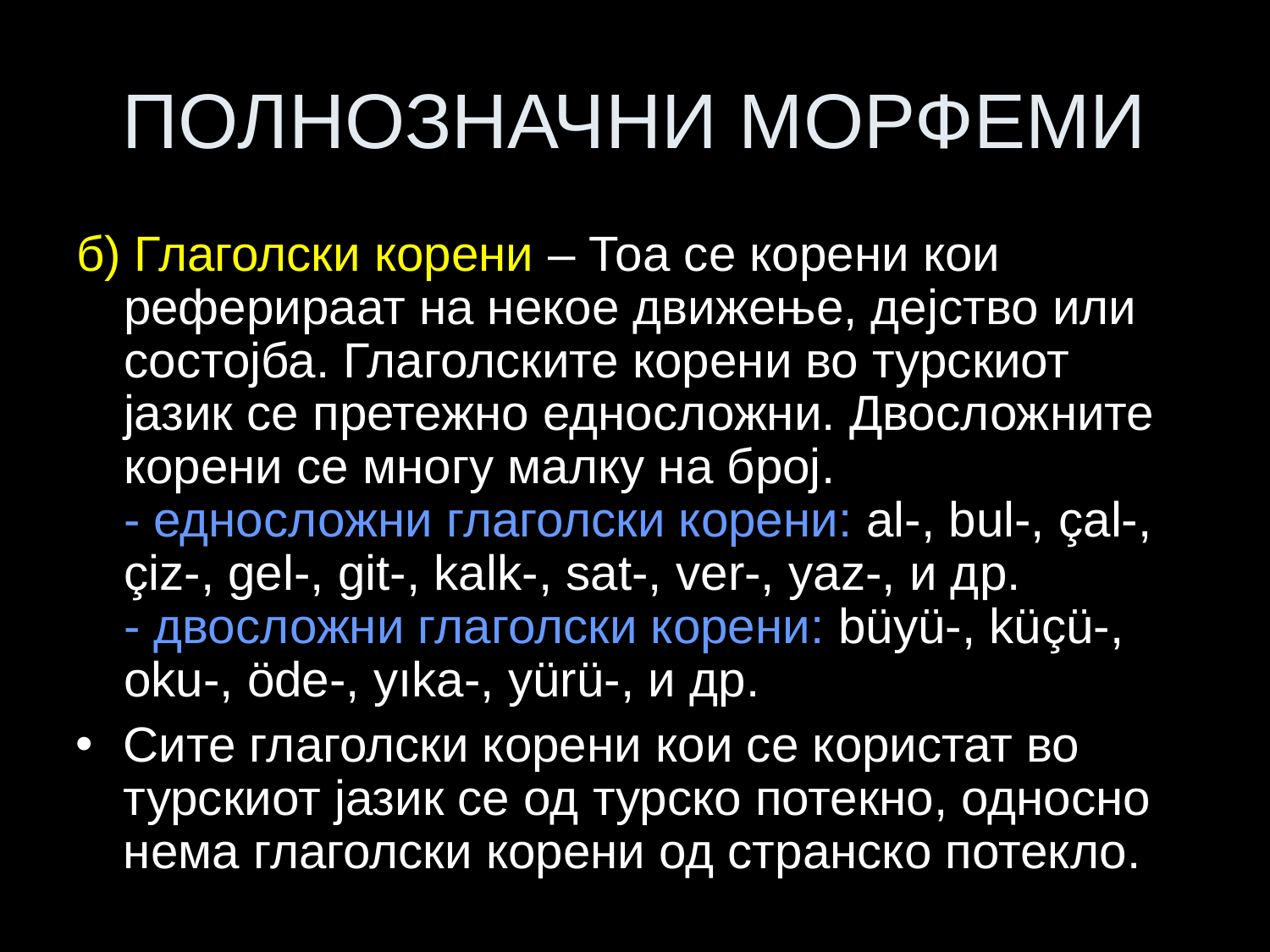

# ПОЛНОЗНАЧНИ МОРФЕМИ
б) Глаголски корени – Тоа се корени кои реферираат на некое движење, дејство или состојба. Глаголските корени во турскиот јазик се претежно едносложни. Двосложните корени се многу малку на број.
- едносложни глаголски корени: al-, bul-, çal-, çiz-, gel-, git-, kalk-, sat-, ver-, yaz-, и др.
- двосложни глаголски корени: büyü-, küçü-, oku-, öde-, yıka-, yürü-, и др.
Сите глаголски корени кои се користат во турскиот јазик се од турско потекно, односно нема глаголски корени од странско потекло.